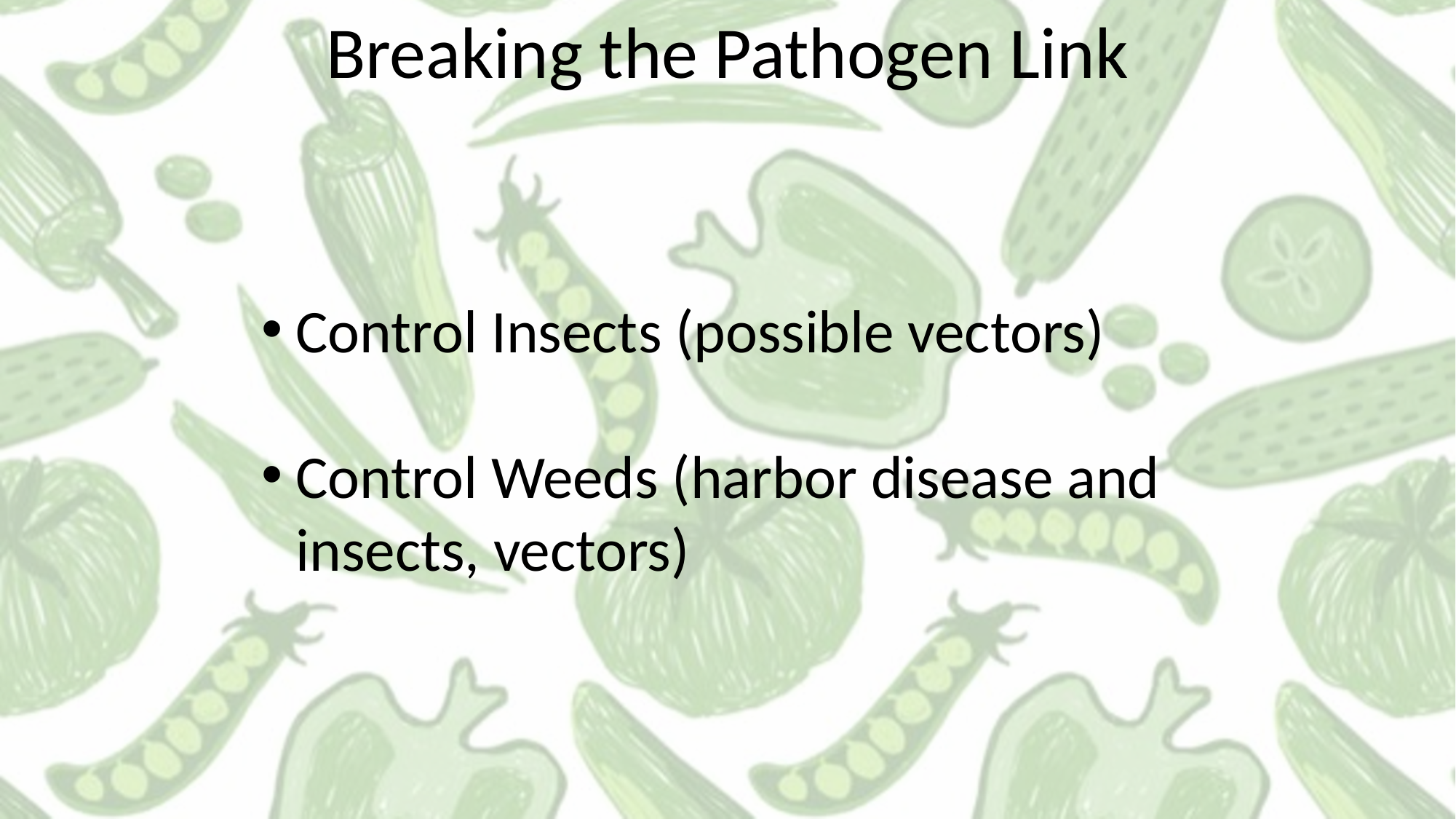

Breaking the Pathogen Link
Control Insects (possible vectors)

Control Weeds (harbor disease and insects, vectors)